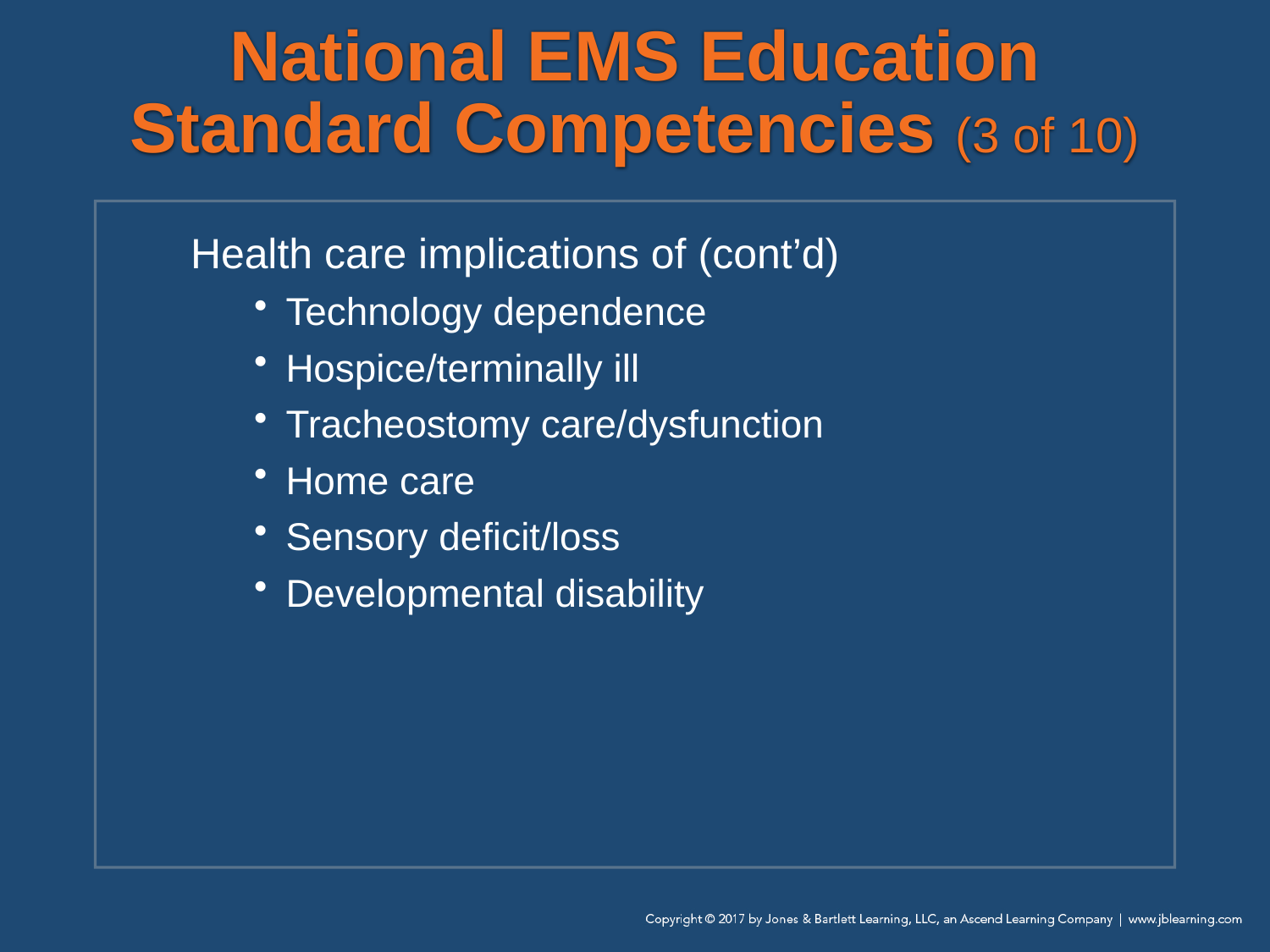

# National EMS Education Standard Competencies (3 of 10)
Health care implications of (cont’d)
Technology dependence
Hospice/terminally ill
Tracheostomy care/dysfunction
Home care
Sensory deficit/loss
Developmental disability